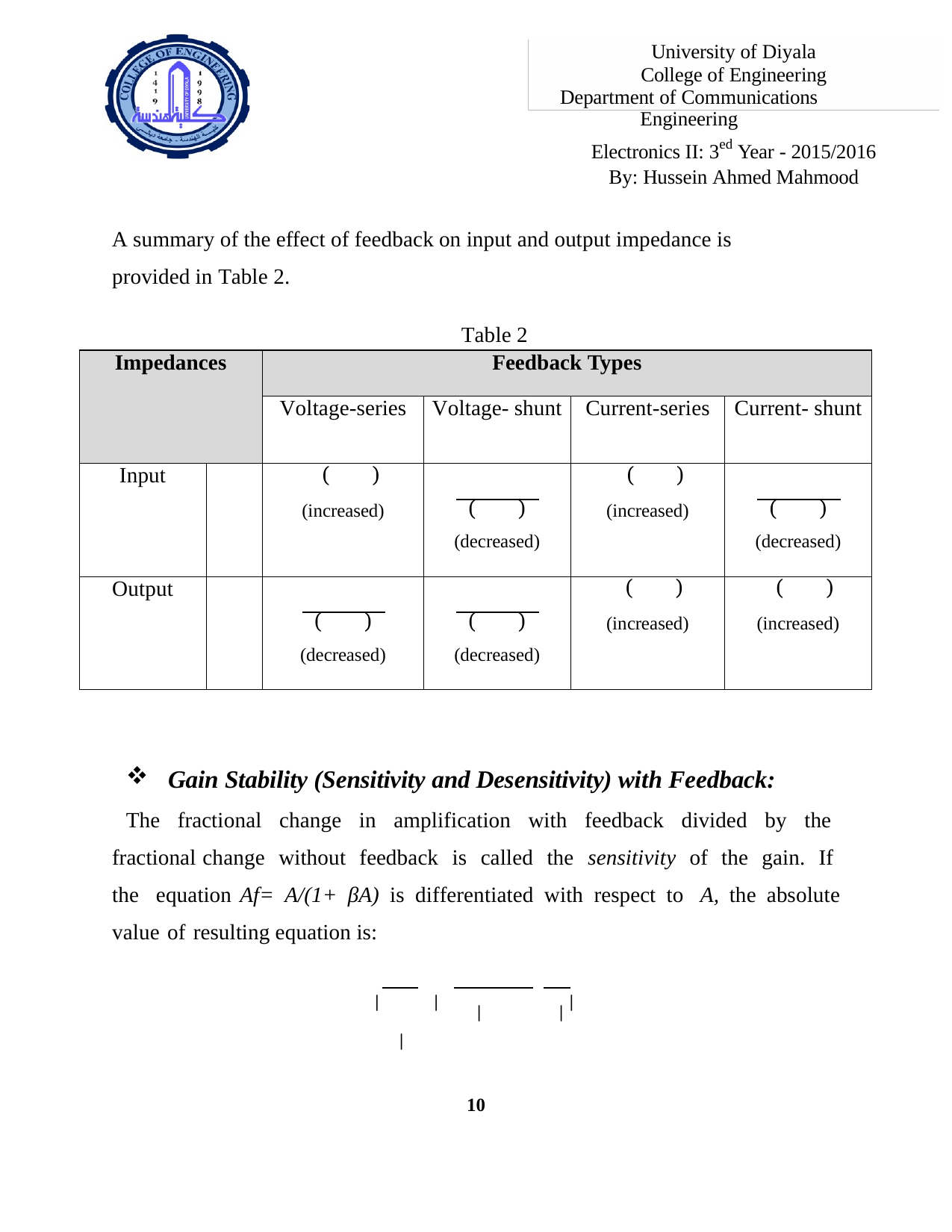

University of Diyala College of Engineering
Department of Communications Engineering
Electronics II: 3ed Year - 2015/2016 By: Hussein Ahmed Mahmood

A summary of the effect of feedback on input and output impedance is provided in Table 2.

Table 2

| Impedances |  | Feedback Types |  |  |  |
| --- | --- | --- | --- | --- | --- |
|  |  | Voltage-series | Voltage- shunt | Current-series | Current- shunt |
| Input |  | ( ) (increased) | ( ) (decreased) | ( ) (increased) | ( ) (decreased) |
| Output |  | ( ) (decreased) | ( ) (decreased) | ( ) (increased) | ( ) (increased) |

Gain Stability (Sensitivity and Desensitivity) with Feedback:
The  fractional  change  in  amplification  with  feedback  divided  by  the  fractional change  without  feedback  is  called  the  sensitivity  of  the  gain.  If  the  equation Af= A/(1+ βA) is differentiated with respect to  A, the absolute value of resulting equation is:

|     |   |      | |   |

10